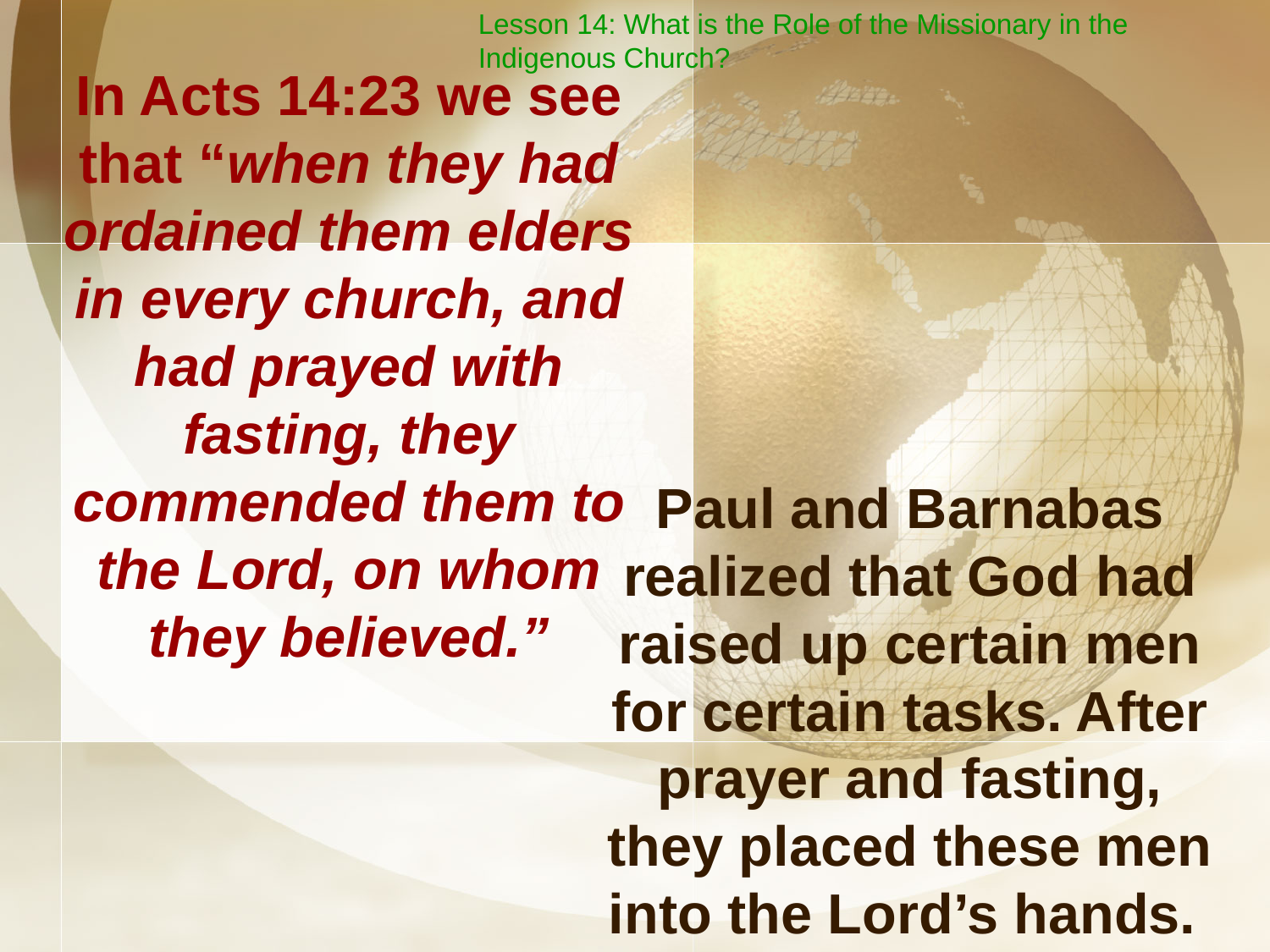

Lesson 14: What is the Role of the Missionary in the Indigenous Church?
In Acts 14:23 we see that “when they had ordained them elders in every church, and had prayed with fasting, they commended them to the Lord, on whom they believed.”
Paul and Barnabas realized that God had raised up certain men for certain tasks. After prayer and fasting, they placed these men into the Lord’s hands.